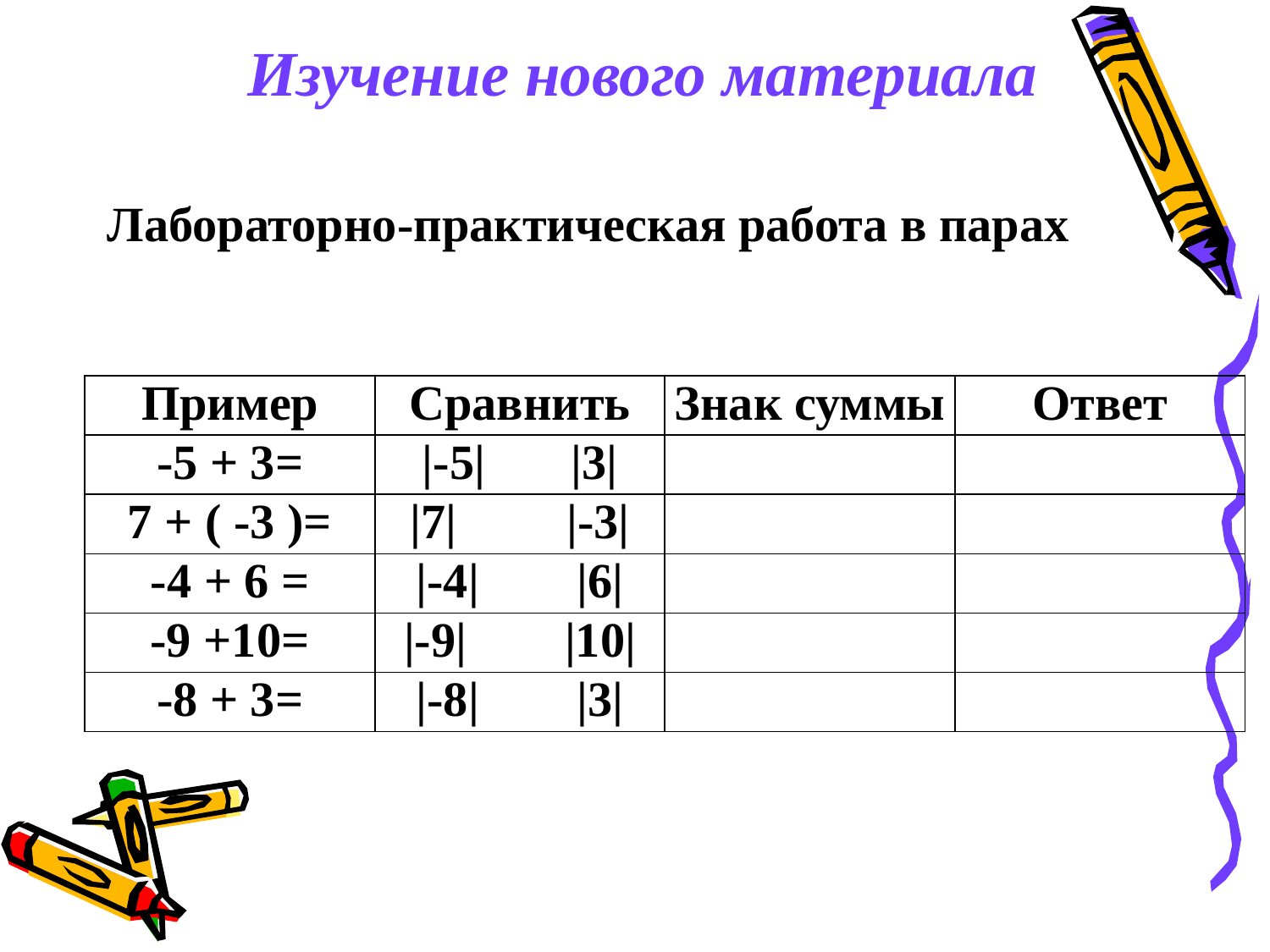

Изучение нового материала
Лабораторно-практическая работа в парах
| Пример | Сравнить | Знак суммы | Ответ |
| --- | --- | --- | --- |
| -5 + 3= | |-5| |3| |  |  |
| 7 + ( -3 )= | |7| |-3| |  |  |
| -4 + 6 = | |-4| |6| |  |  |
| -9 +10= | |-9| |10| |  |  |
| -8 + 3= | |-8| |3| |  |  |